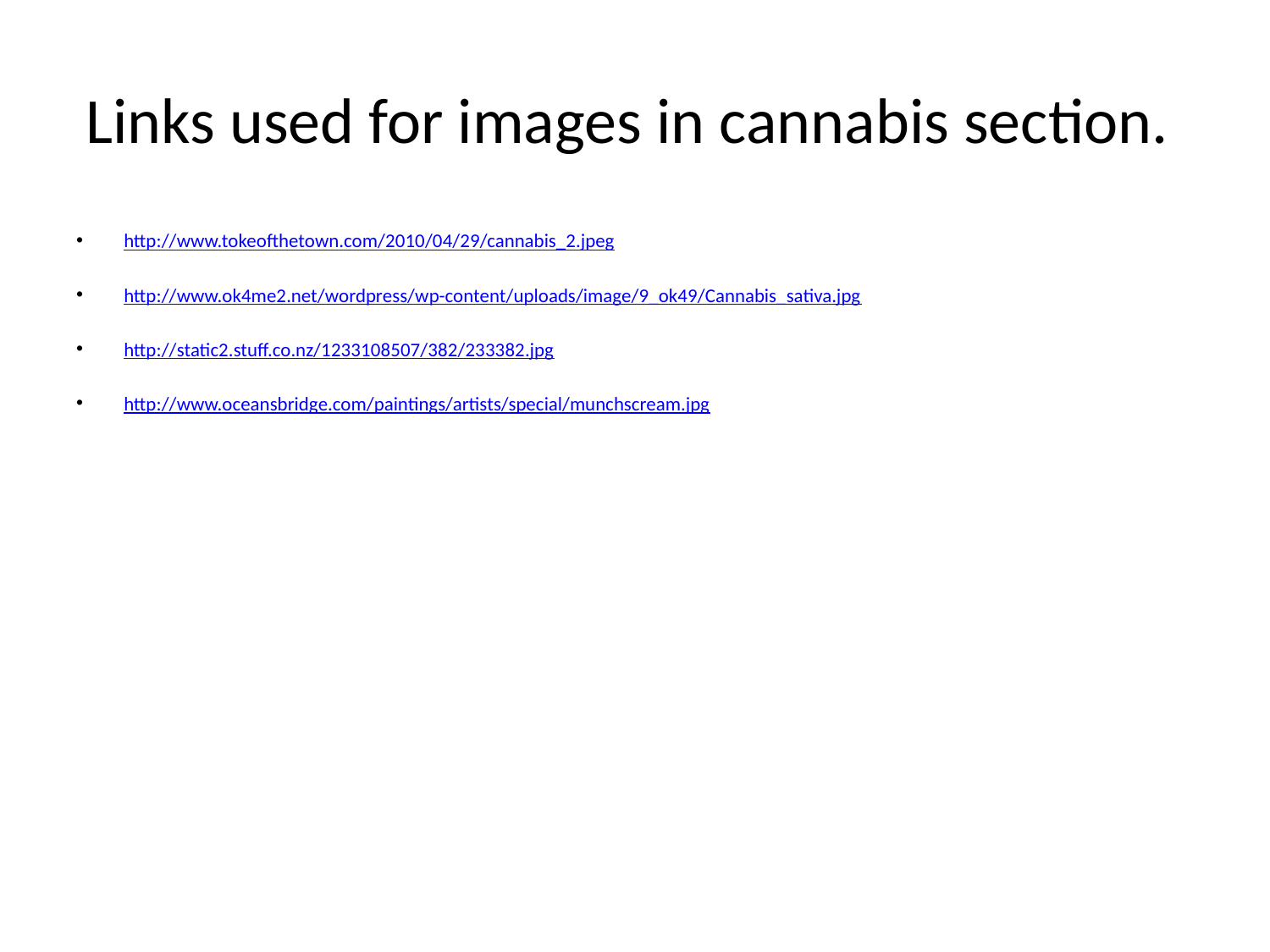

# Links used for images in cannabis section.
http://www.tokeofthetown.com/2010/04/29/cannabis_2.jpeg

http://www.ok4me2.net/wordpress/wp-content/uploads/image/9_ok49/Cannabis_sativa.jpg

http://static2.stuff.co.nz/1233108507/382/233382.jpg

http://www.oceansbridge.com/paintings/artists/special/munchscream.jpg